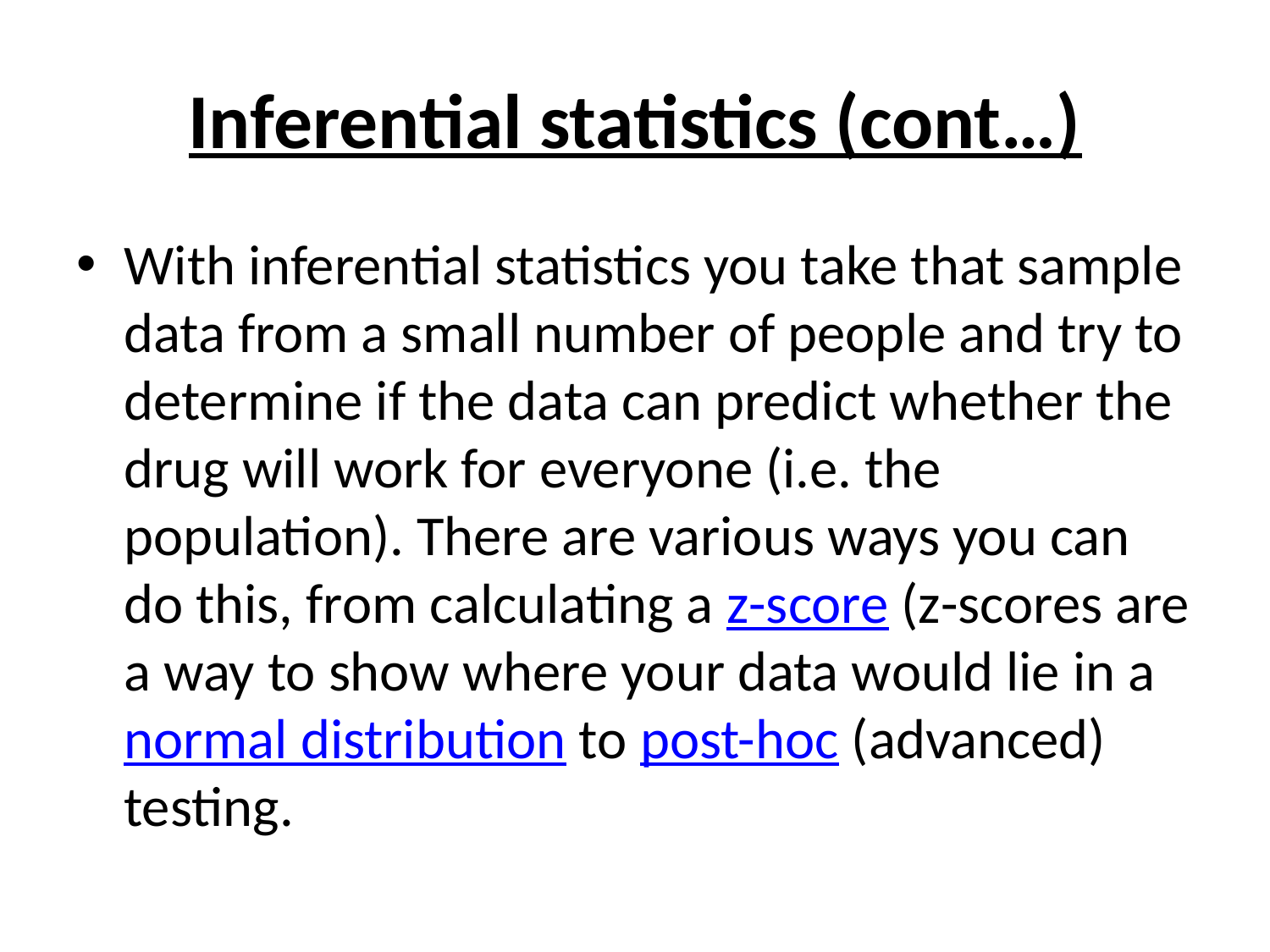

# Inferential statistics (cont…)
With inferential statistics you take that sample data from a small number of people and try to determine if the data can predict whether the drug will work for everyone (i.e. the population). There are various ways you can do this, from calculating a z-score (z-scores are a way to show where your data would lie in a normal distribution to post-hoc (advanced) testing.